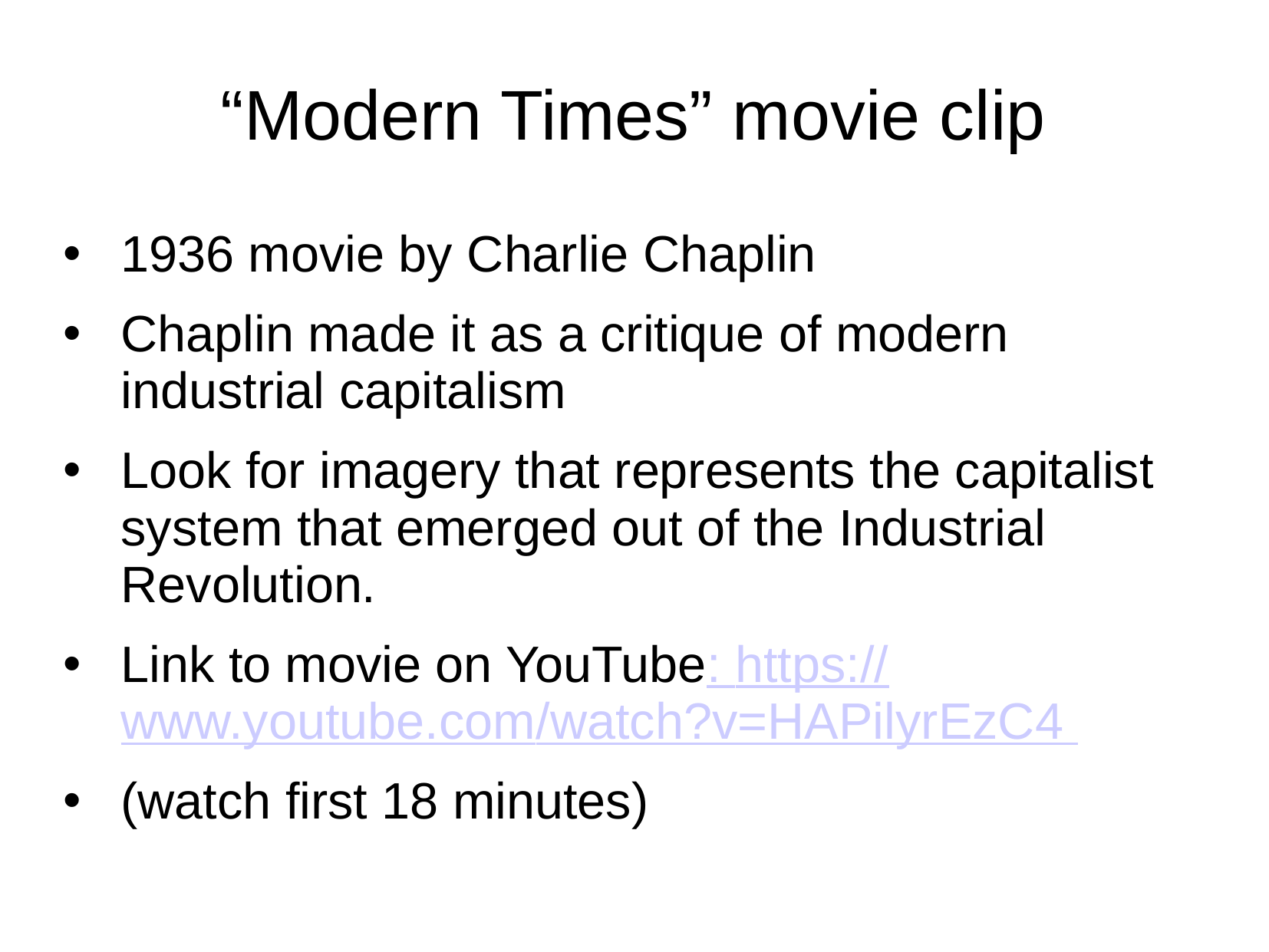

# “Modern Times” movie clip
1936 movie by Charlie Chaplin
Chaplin made it as a critique of modern industrial capitalism
Look for imagery that represents the capitalist system that emerged out of the Industrial Revolution.
Link to movie on YouTube: https://www.youtube.com/watch?v=HAPilyrEzC4
(watch first 18 minutes)